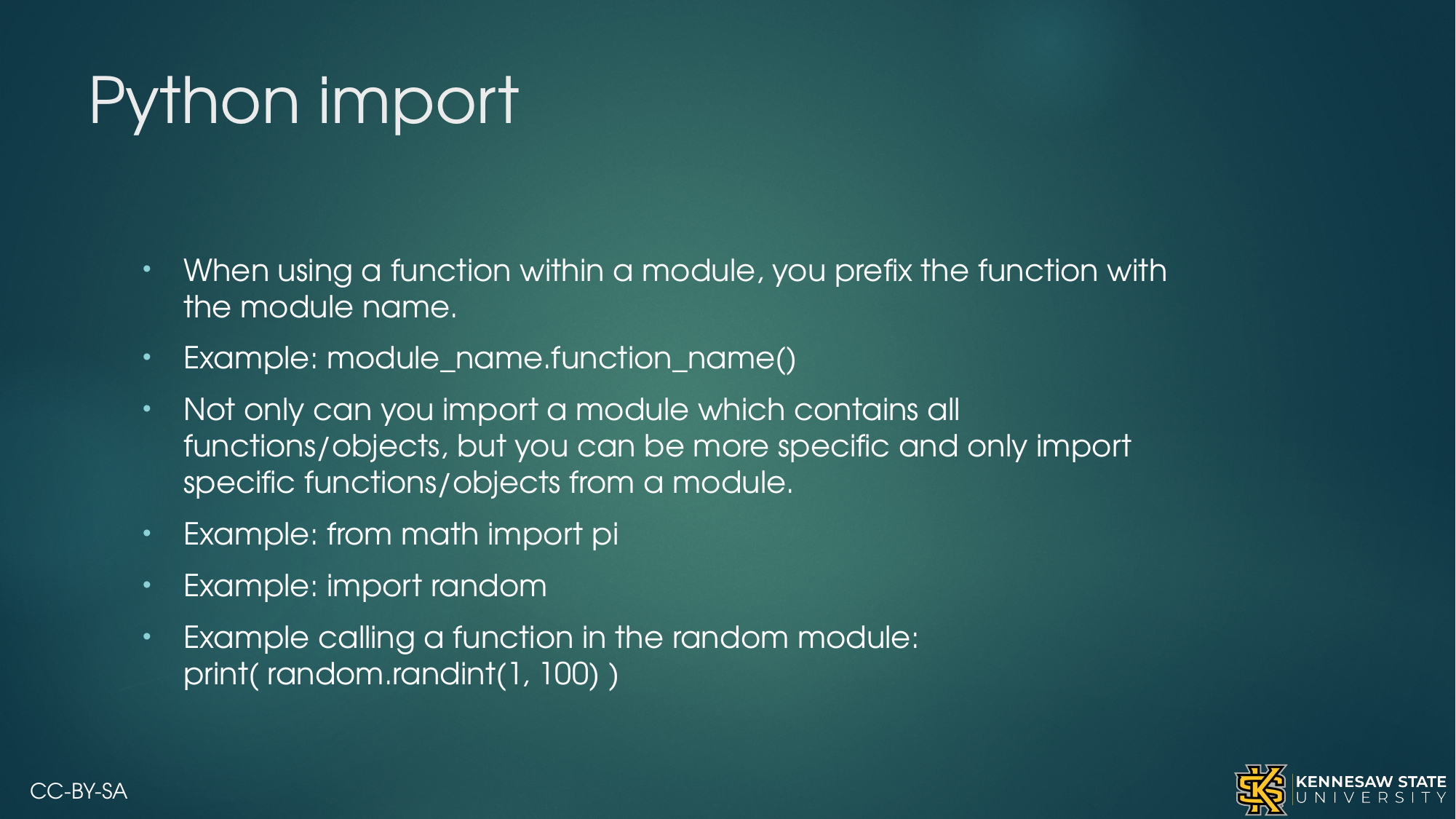

# Python import
When using a function within a module, you prefix the function with the module name.
Example: module_name.function_name()
Not only can you import a module which contains all functions/objects, but you can be more specific and only import specific functions/objects from a module.
Example: from math import pi
Example: import random
Example calling a function in the random module:
print( random.randint(1, 100) )